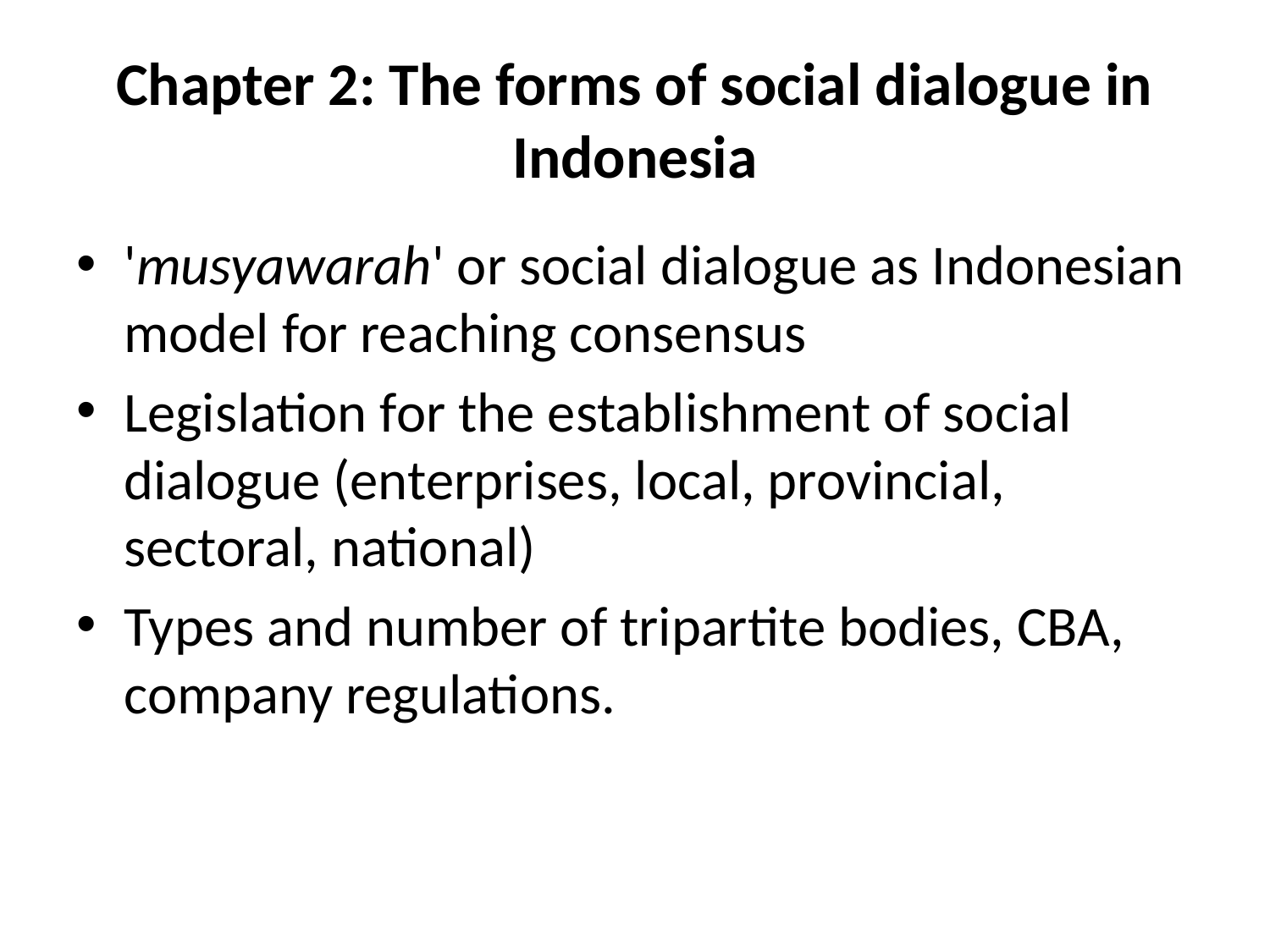

# Chapter 2: The forms of social dialogue in Indonesia
'musyawarah' or social dialogue as Indonesian model for reaching consensus
Legislation for the establishment of social dialogue (enterprises, local, provincial, sectoral, national)
Types and number of tripartite bodies, CBA, company regulations.